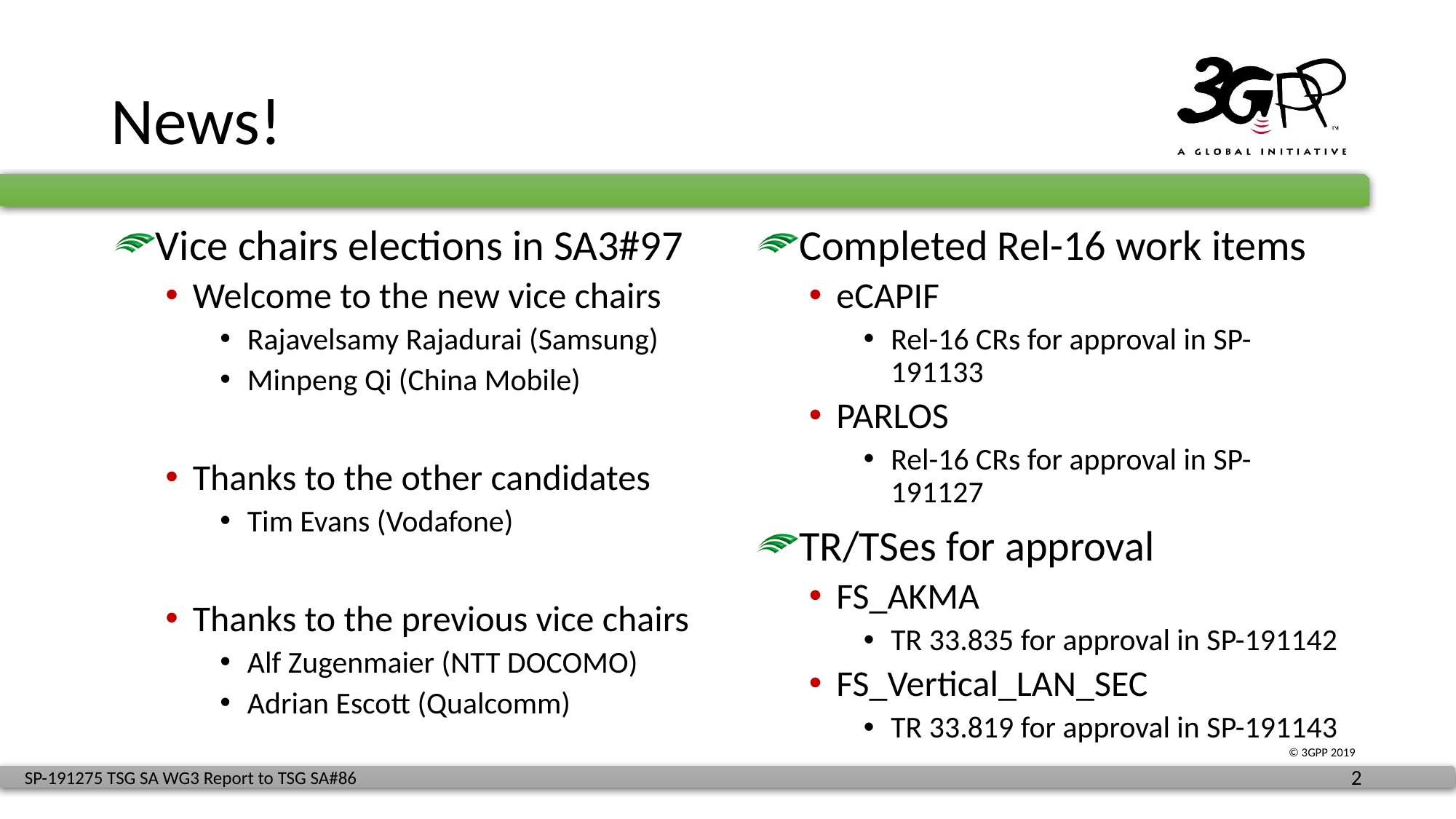

# News!
Vice chairs elections in SA3#97
Welcome to the new vice chairs
Rajavelsamy Rajadurai (Samsung)
Minpeng Qi (China Mobile)

Thanks to the other candidates
Tim Evans (Vodafone)

Thanks to the previous vice chairs
Alf Zugenmaier (NTT DOCOMO)
Adrian Escott (Qualcomm)

Completed Rel-16 work items
eCAPIF
Rel-16 CRs for approval in SP-191133
PARLOS
Rel-16 CRs for approval in SP-191127
TR/TSes for approval
FS_AKMA
TR 33.835 for approval in SP-191142
FS_Vertical_LAN_SEC
TR 33.819 for approval in SP-191143